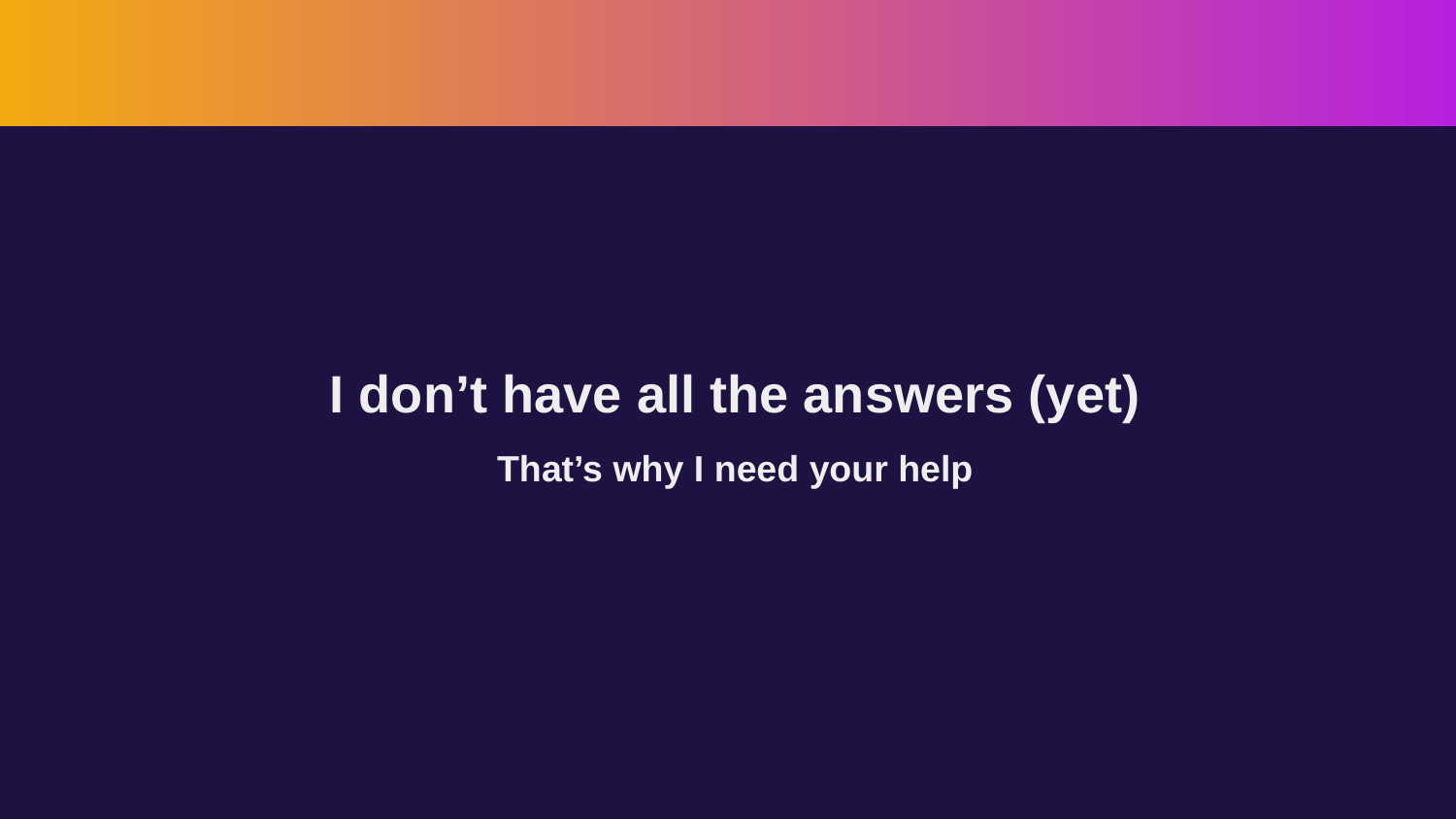

#

I don’t have all the answers (yet)
That’s why I need your help